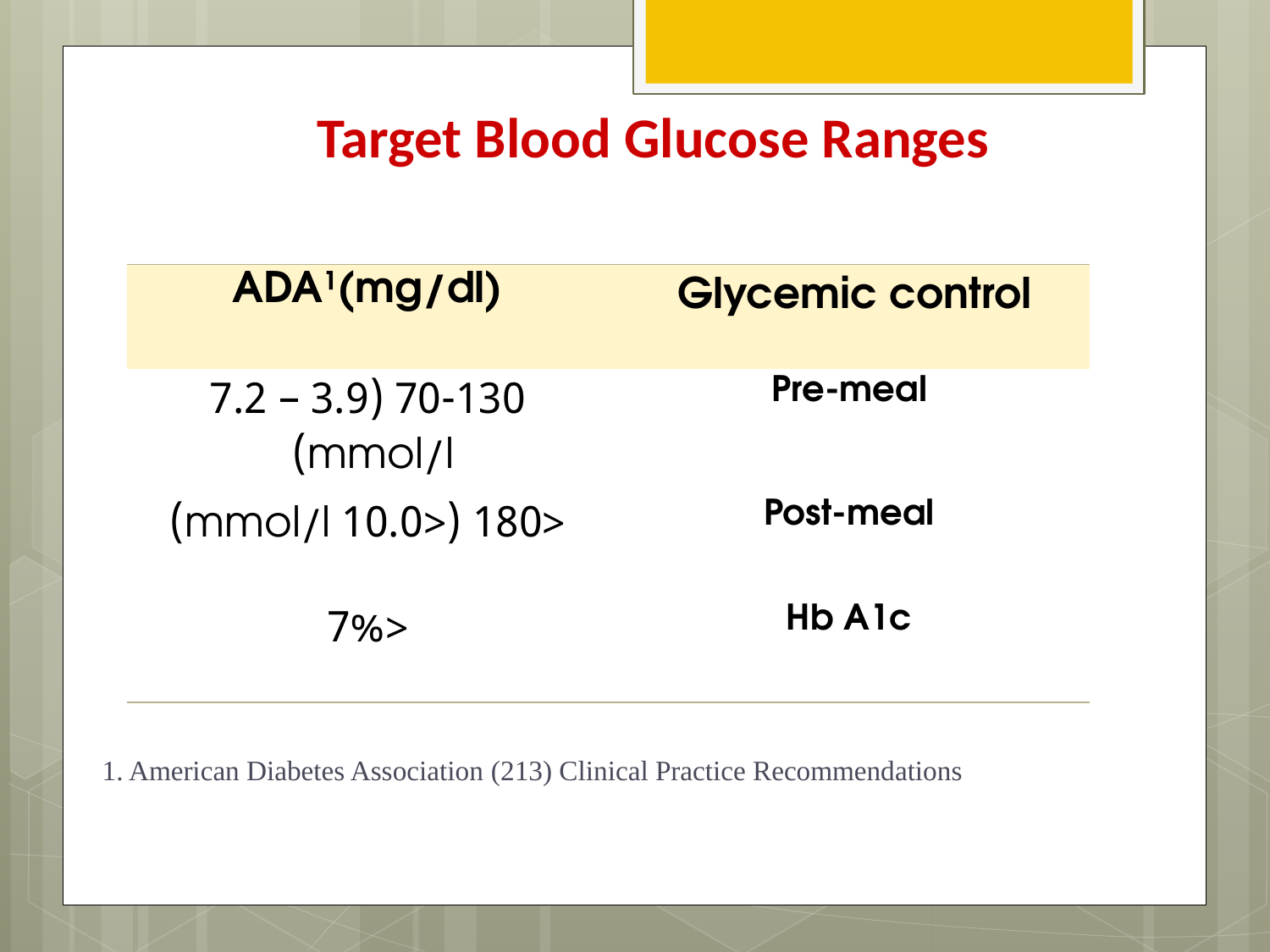

Target Blood Glucose Ranges

1. American Diabetes Association (213) Clinical Practice Recommendations

| ADA¹(mg/dl) | Glycemic control |
| --- | --- |
| 70-130 (3.9 – 7.2 mmol/l) | Pre-meal |
| <180 (<10.0 mmol/l) | Post-meal |
| <7% | Hb A1c |